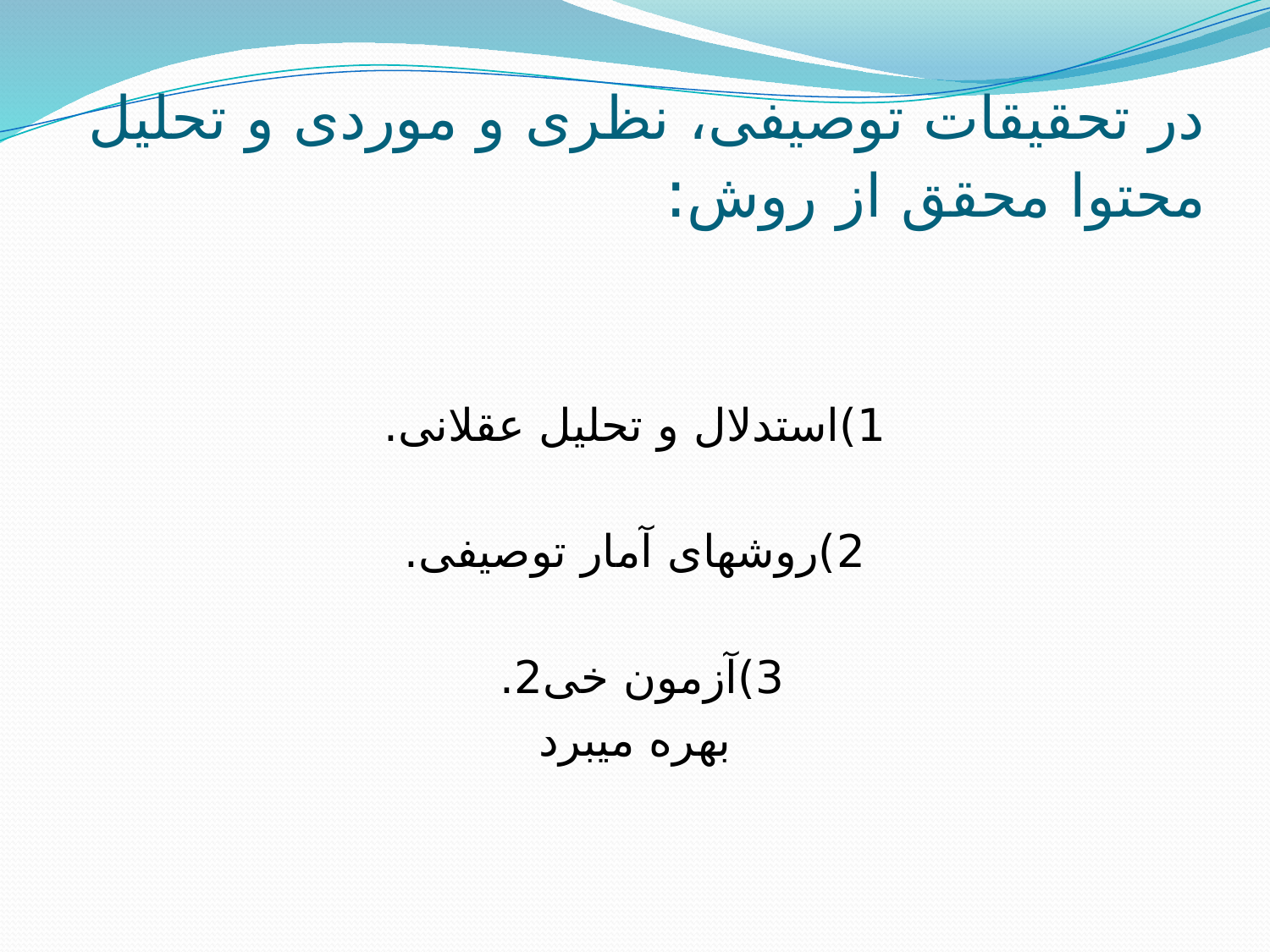

# در تحقیقات توصیفی، نظری و موردی و تحلیل محتوا محقق از روش:

1)استدلال و تحلیل عقلانی.

2)روشهای آمار توصیفی.

3)آزمون خی2.
بهره میبرد